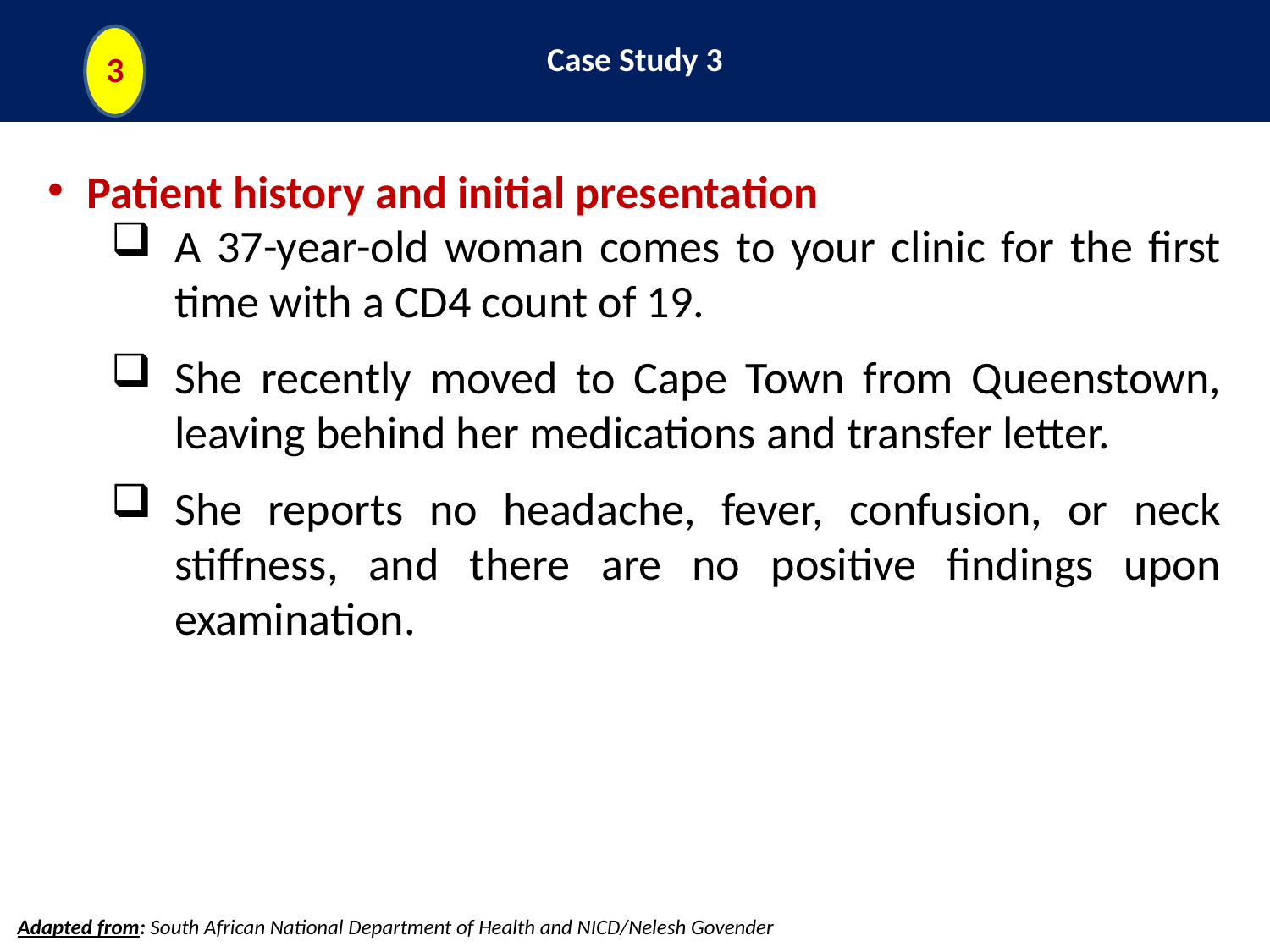

Case Study 3
3
Patient history and initial presentation
A 37-year-old woman comes to your clinic for the first time with a CD4 count of 19.

She recently moved to Cape Town from Queenstown, leaving behind her medications and transfer letter.

She reports no headache, fever, confusion, or neck stiffness, and there are no positive findings upon examination.
Adapted from: South African National Department of Health and NICD/Nelesh Govender